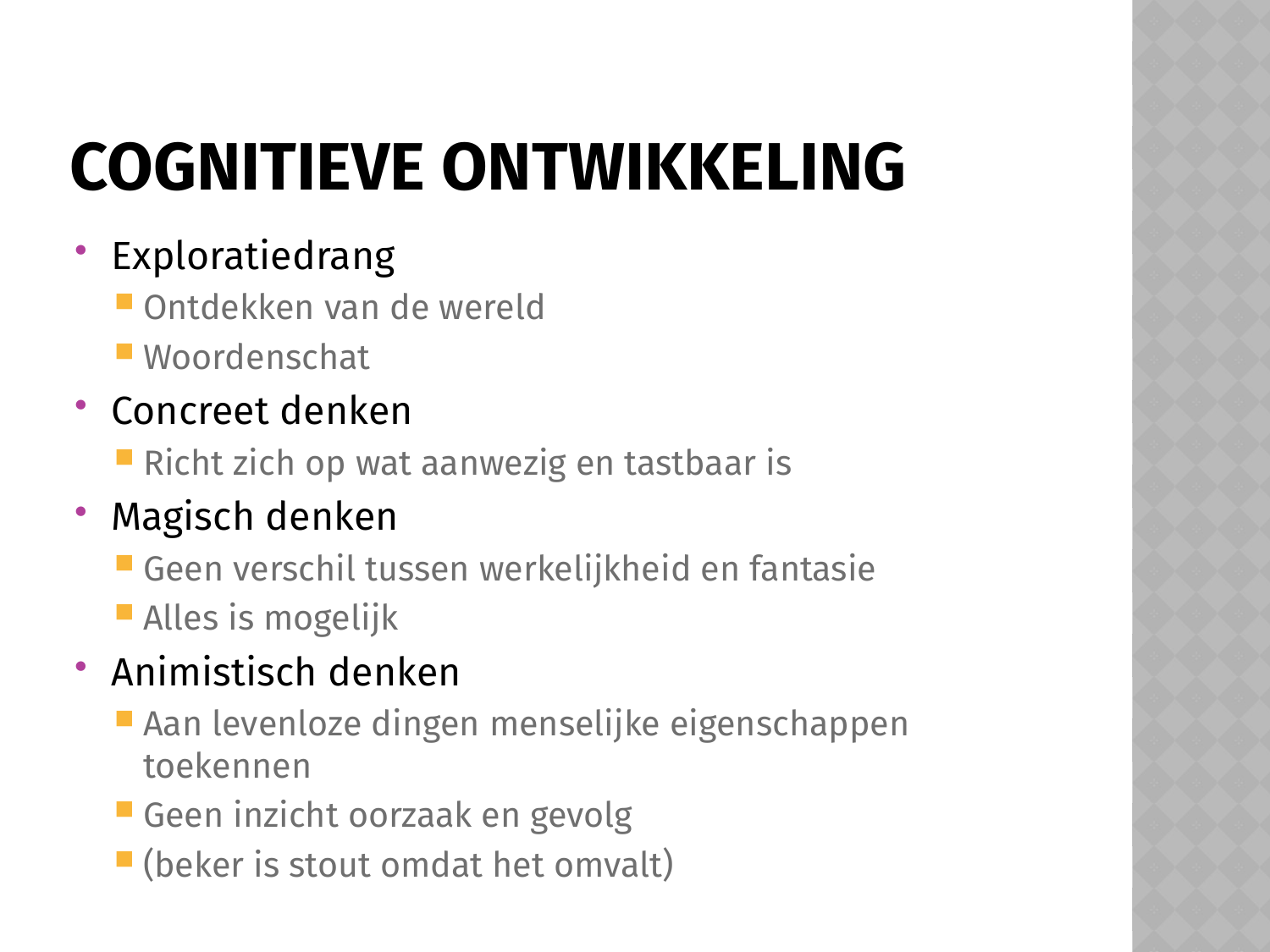

# Cognitieve ontwikkeling
Exploratiedrang
Ontdekken van de wereld
Woordenschat
Concreet denken
Richt zich op wat aanwezig en tastbaar is
Magisch denken
Geen verschil tussen werkelijkheid en fantasie
Alles is mogelijk
Animistisch denken
Aan levenloze dingen menselijke eigenschappen toekennen
Geen inzicht oorzaak en gevolg
(beker is stout omdat het omvalt)